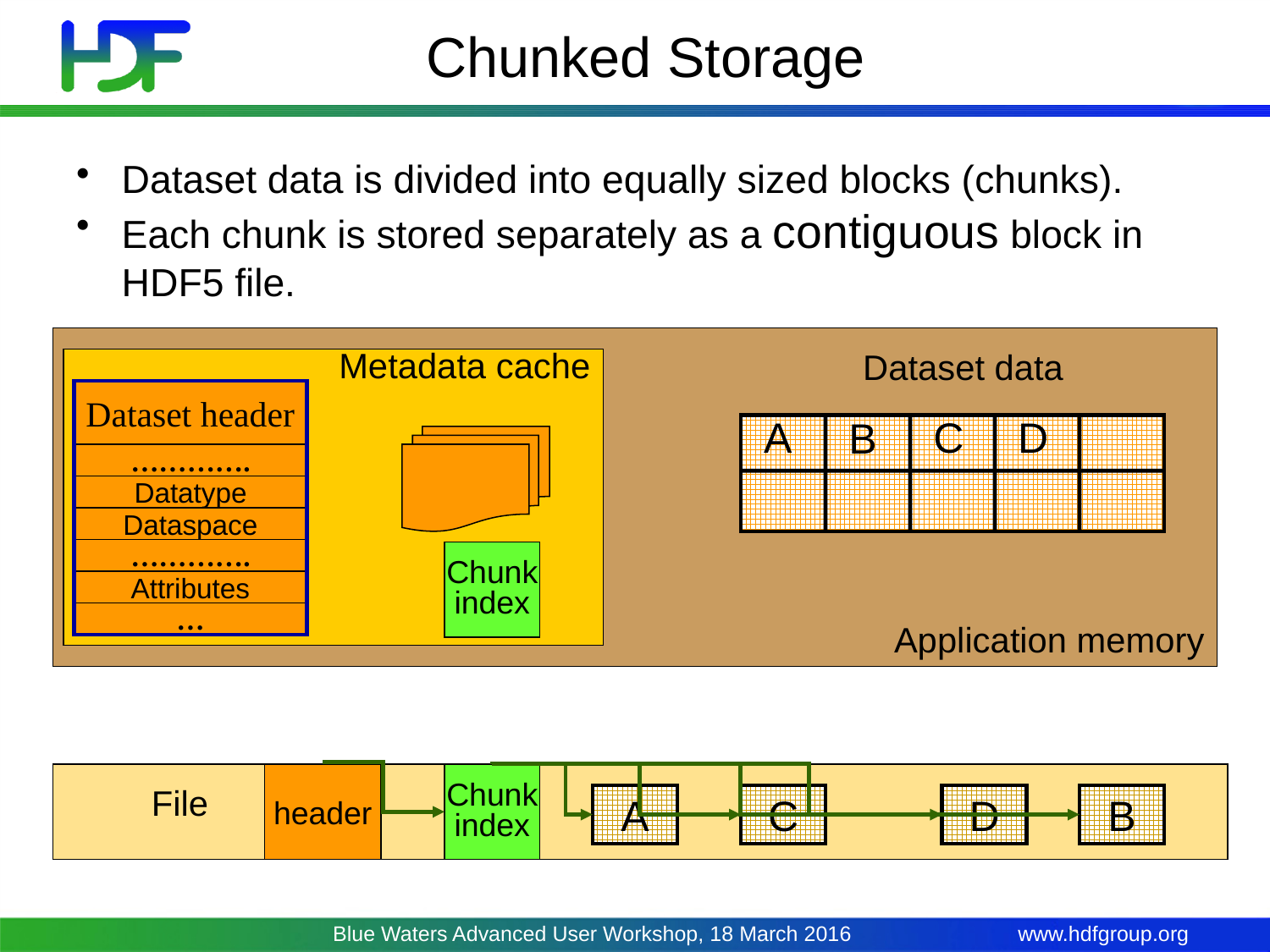

# Chunked Storage
Dataset data is divided into equally sized blocks (chunks).
Each chunk is stored separately as a contiguous block in HDF5 file.

Application memory
Dataset data
Metadata cache
Dataset header

A
C
D
B

………….

Datatype
Dataspace
………….
Chunk
index
Attributes
…
header
Chunk
index

File
A
C
D
B
Blue Waters Advanced User Workshop, 18 March 2016